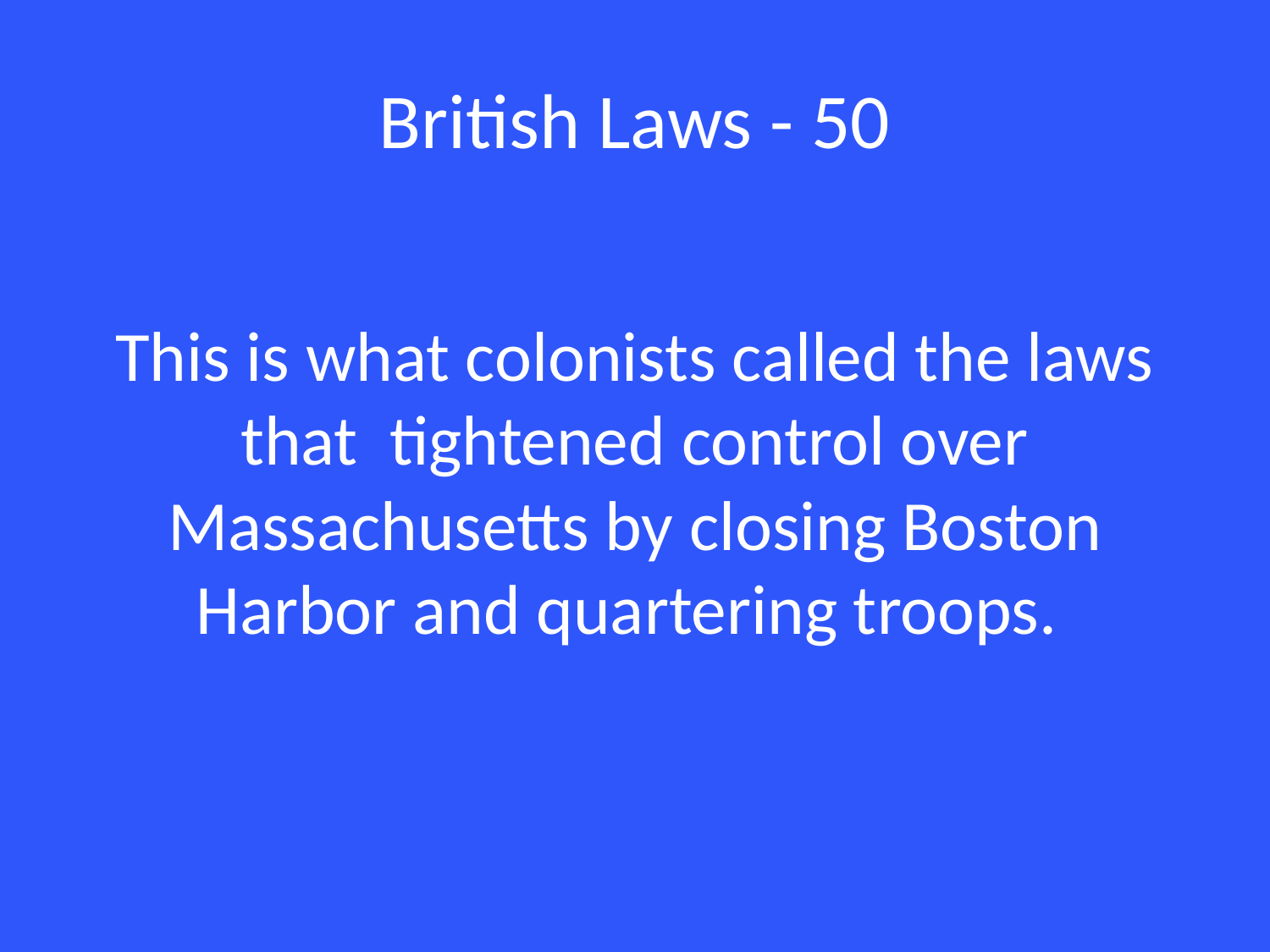

# British Laws - 50

This is what colonists called the laws that  tightened control over Massachusetts by closing Boston Harbor and quartering troops.